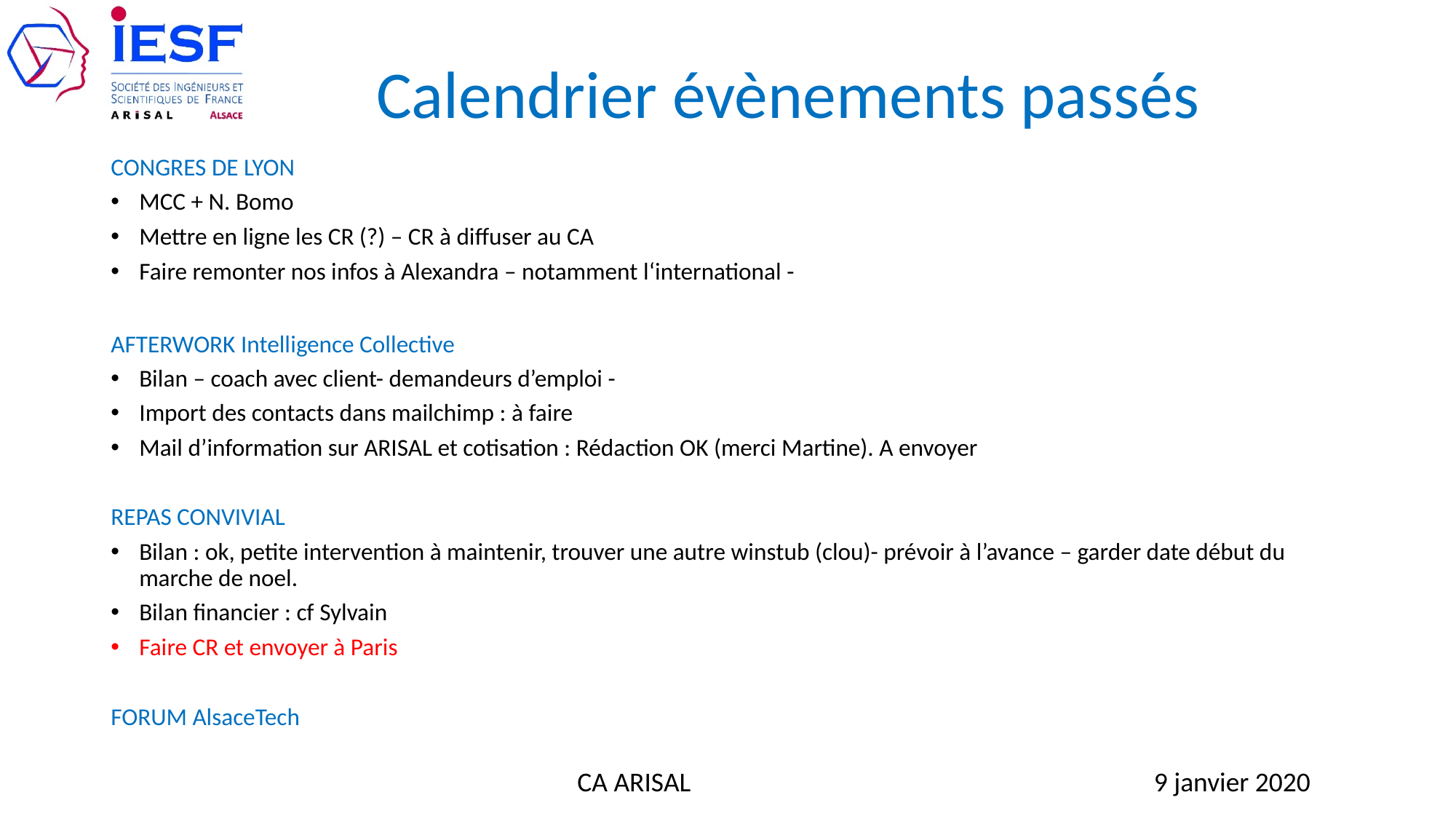

Calendrier évènements passés
CONGRES DE LYON
MCC + N. Bomo
Mettre en ligne les CR (?) – CR à diffuser au CA
Faire remonter nos infos à Alexandra – notamment l‘international -

AFTERWORK Intelligence Collective
Bilan – coach avec client- demandeurs d’emploi -
Import des contacts dans mailchimp : à faire
Mail d’information sur ARISAL et cotisation : Rédaction OK (merci Martine). A envoyer

REPAS CONVIVIAL
Bilan : ok, petite intervention à maintenir, trouver une autre winstub (clou)- prévoir à l’avance – garder date début du marche de noel.
Bilan financier : cf Sylvain
Faire CR et envoyer à Paris

FORUM AlsaceTech